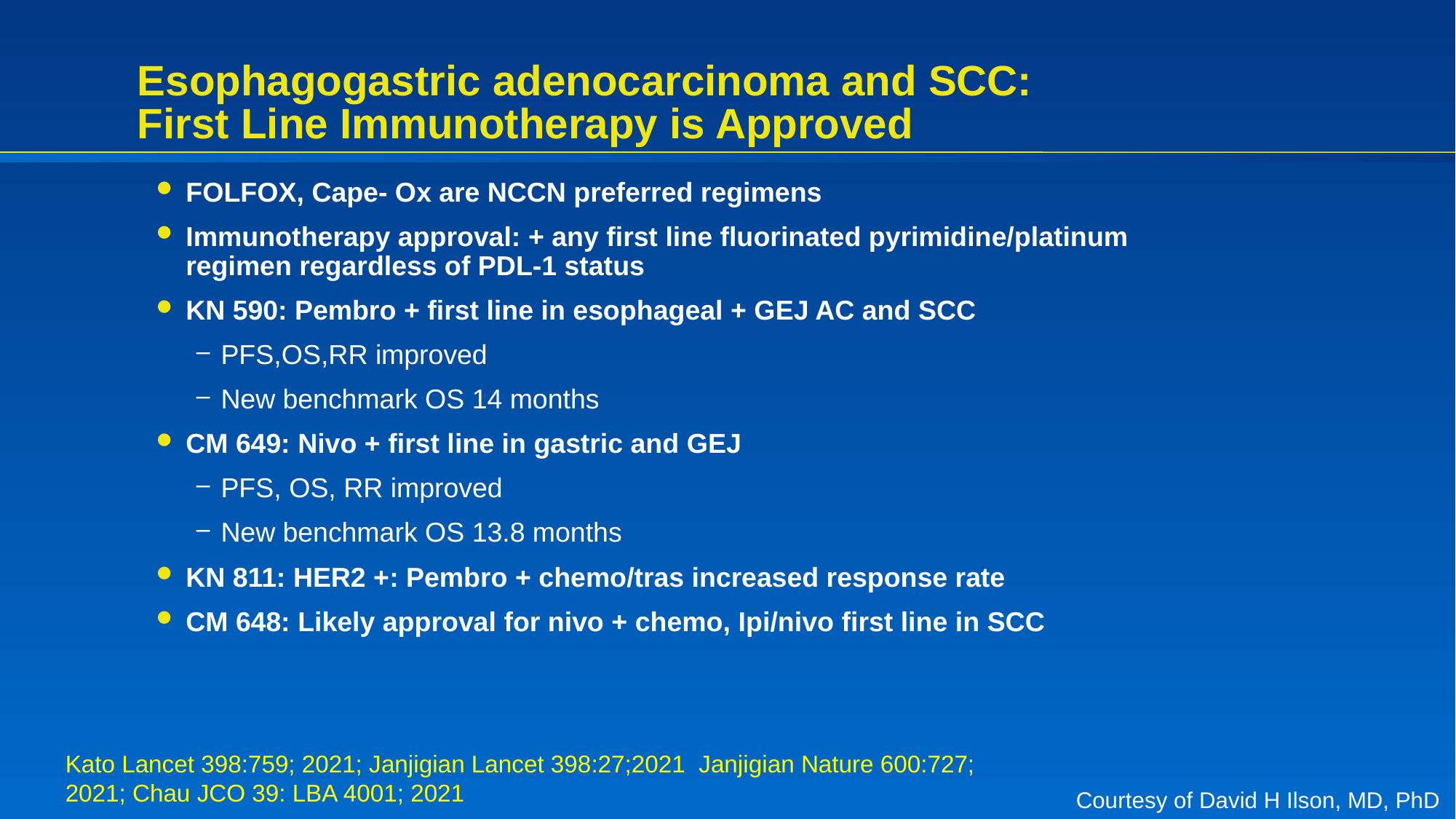

# Esophagogastric adenocarcinoma and SCC: First Line Immunotherapy is Approved
FOLFOX, Cape- Ox are NCCN preferred regimens
Immunotherapy approval: + any first line fluorinated pyrimidine/platinum regimen regardless of PDL-1 status
KN 590: Pembro + first line in esophageal + GEJ AC and SCC
PFS,OS,RR improved
New benchmark OS 14 months
CM 649: Nivo + first line in gastric and GEJ
PFS, OS, RR improved
New benchmark OS 13.8 months
KN 811: HER2 +: Pembro + chemo/tras increased response rate
CM 648: Likely approval for nivo + chemo, Ipi/nivo first line in SCC
Kato Lancet 398:759; 2021; Janjigian Lancet 398:27;2021  Janjigian Nature 600:727; 2021; Chau JCO 39: LBA 4001; 2021
Courtesy of David H Ilson, MD, PhD